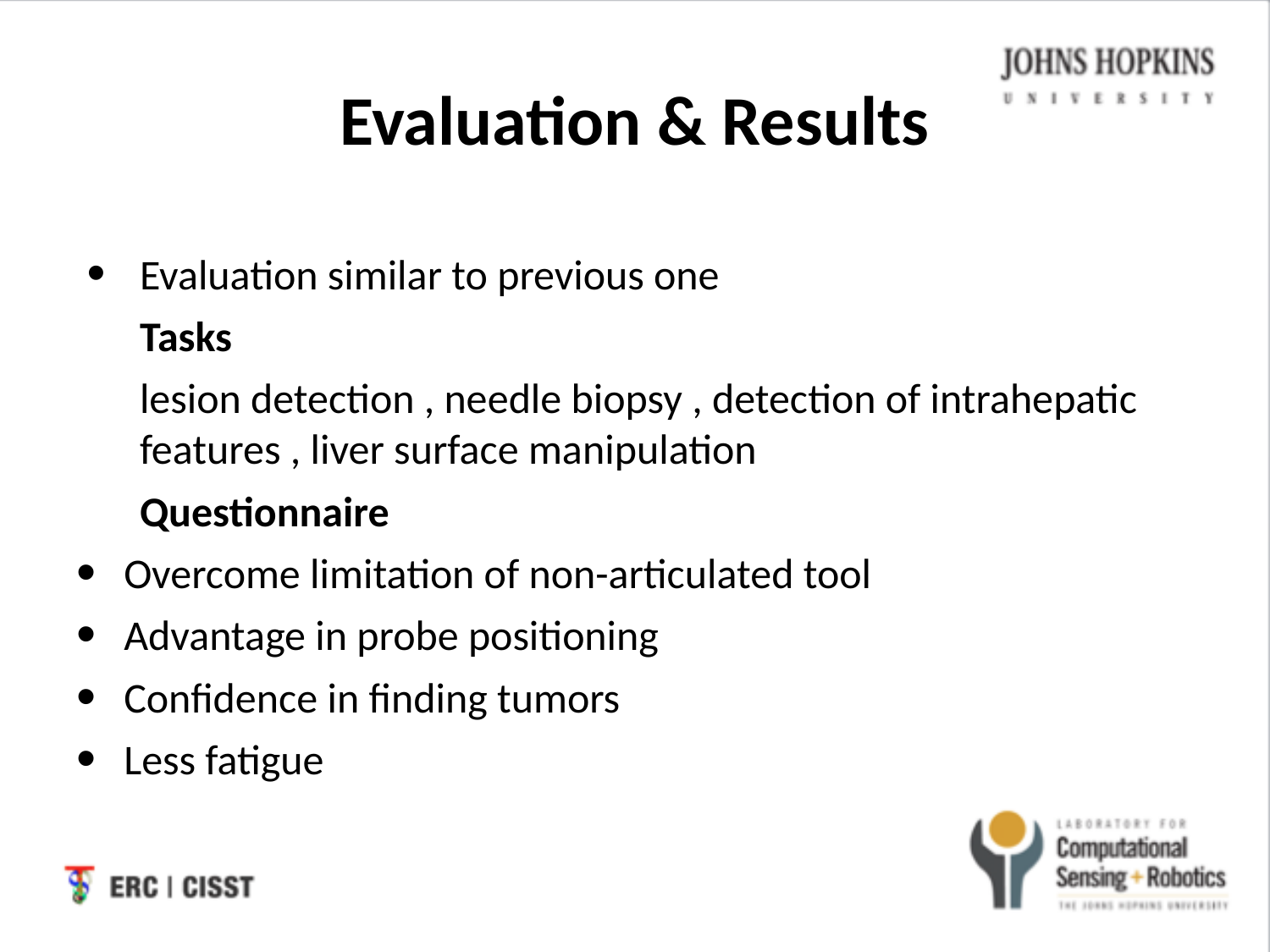

# Evaluation & Results

Evaluation similar to previous one
Tasks
lesion detection , needle biopsy , detection of intrahepatic features , liver surface manipulation
Questionnaire
Overcome limitation of non-articulated tool
Advantage in probe positioning
Confidence in finding tumors
Less fatigue